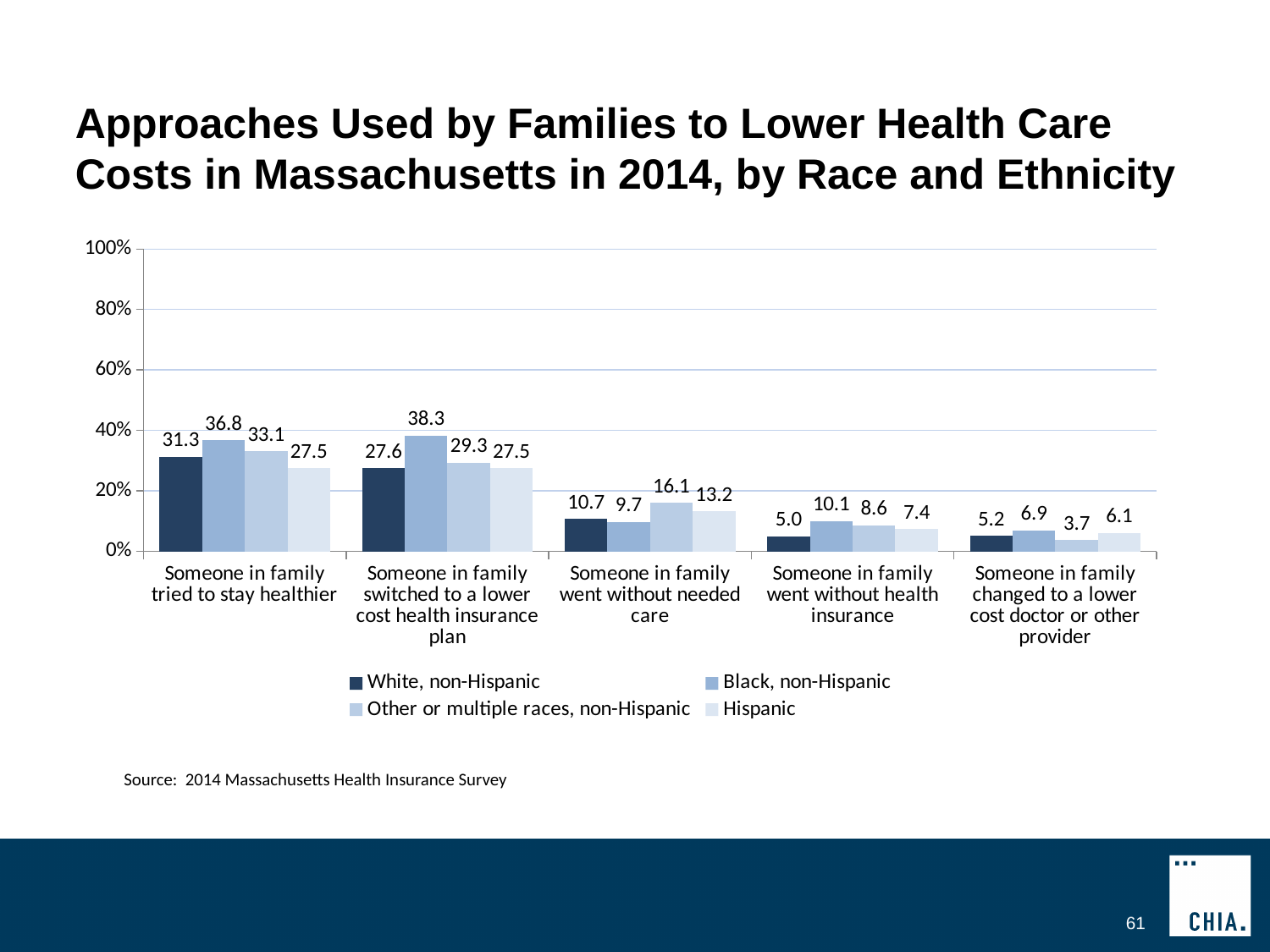

# Approaches Used by Families to Lower Health Care Costs in Massachusetts in 2014, by Race and Ethnicity

### Chart

| Category | White, non-Hispanic | Black, non-Hispanic | Other or multiple races, non-Hispanic | Hispanic |
|---|---|---|---|---|
| Someone in family tried to stay healthier | 31.3 | 36.8 | 33.1 | 27.500000000000004 |
| Someone in family switched to a lower cost health insurance plan | 27.6 | 38.3 | 29.299999999999997 | 27.500000000000004 |
| Someone in family went without needed care | 10.7 | 9.700000000000001 | 16.1 | 13.200000000000001 |
| Someone in family went without health insurance | 5.0 | 10.100000000000001 | 8.6 | 7.3999999999999995 |
| Someone in family changed to a lower cost doctor or other provider | 5.2 | 6.9 | 3.6999999999999997 | 6.1 |
Source:  2014 Massachusetts Health Insurance Survey
61